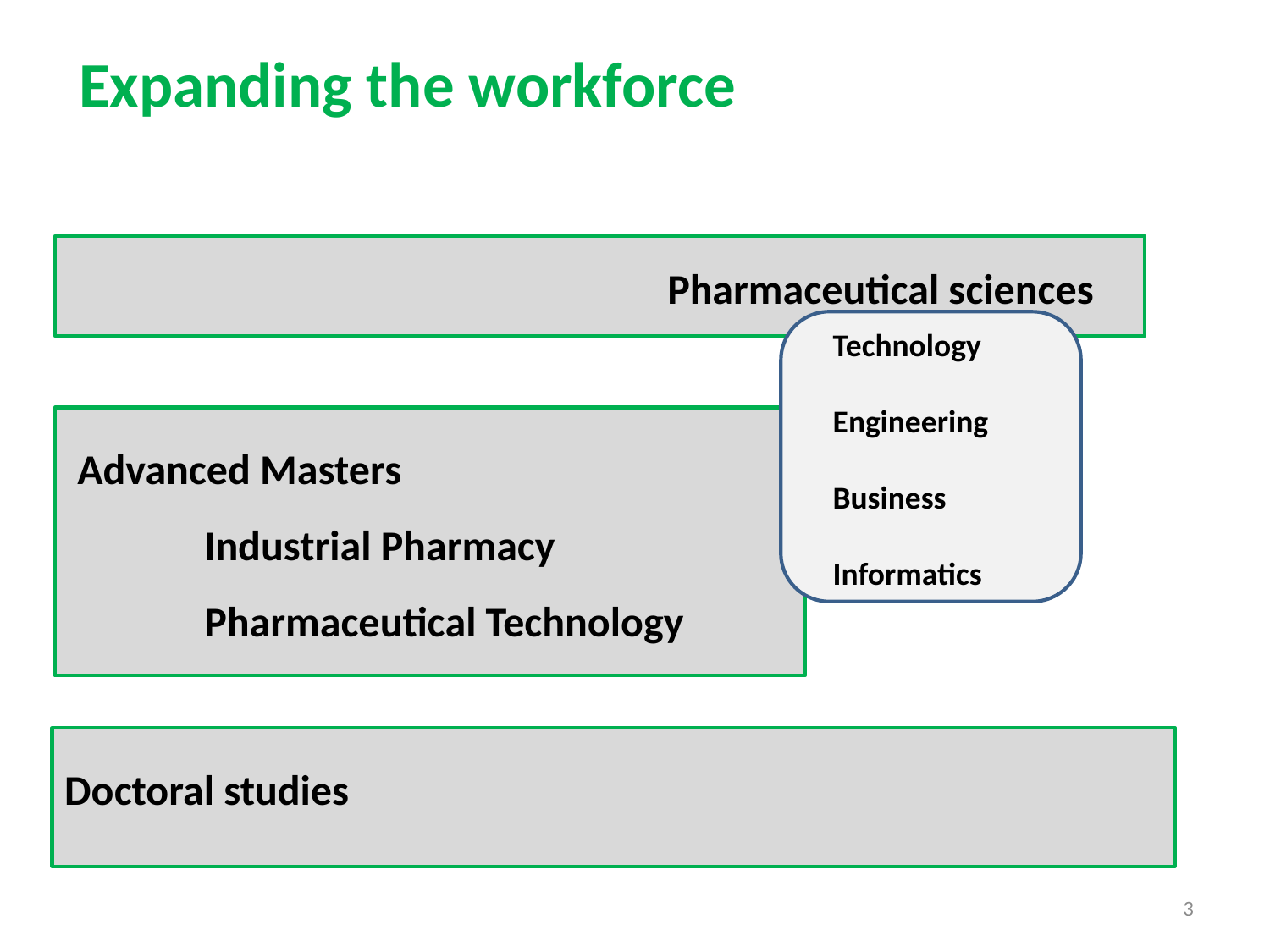

Expanding the workforce

Pharmaceutical sciences

Technology

Engineering

Business

Informatics

Advanced Masters
	Industrial Pharmacy
	Pharmaceutical Technology

Doctoral studies
3